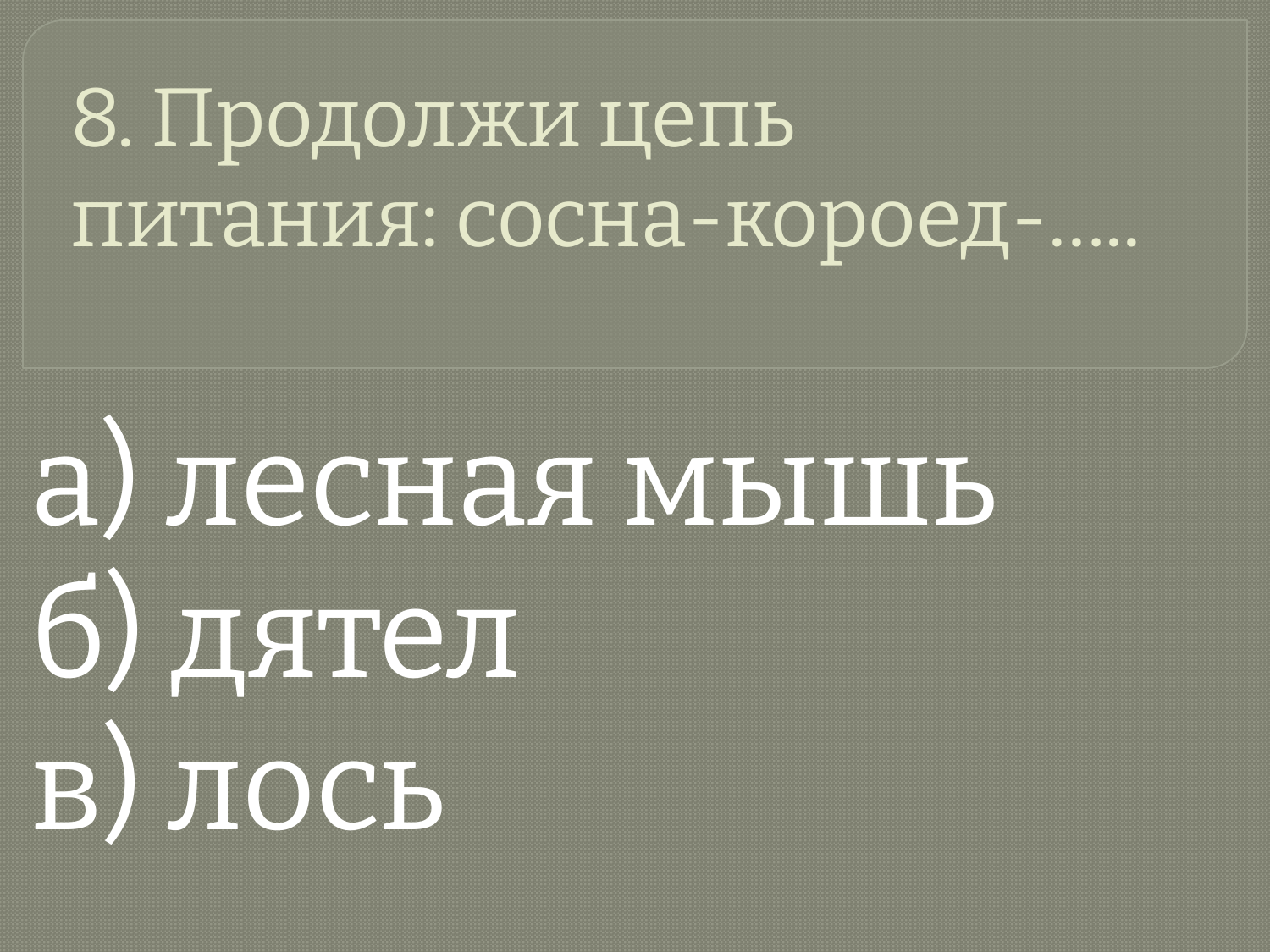

# 8. Продолжи цепь питания: сосна-короед-…..
а) лесная мышь
б) дятел
в) лось